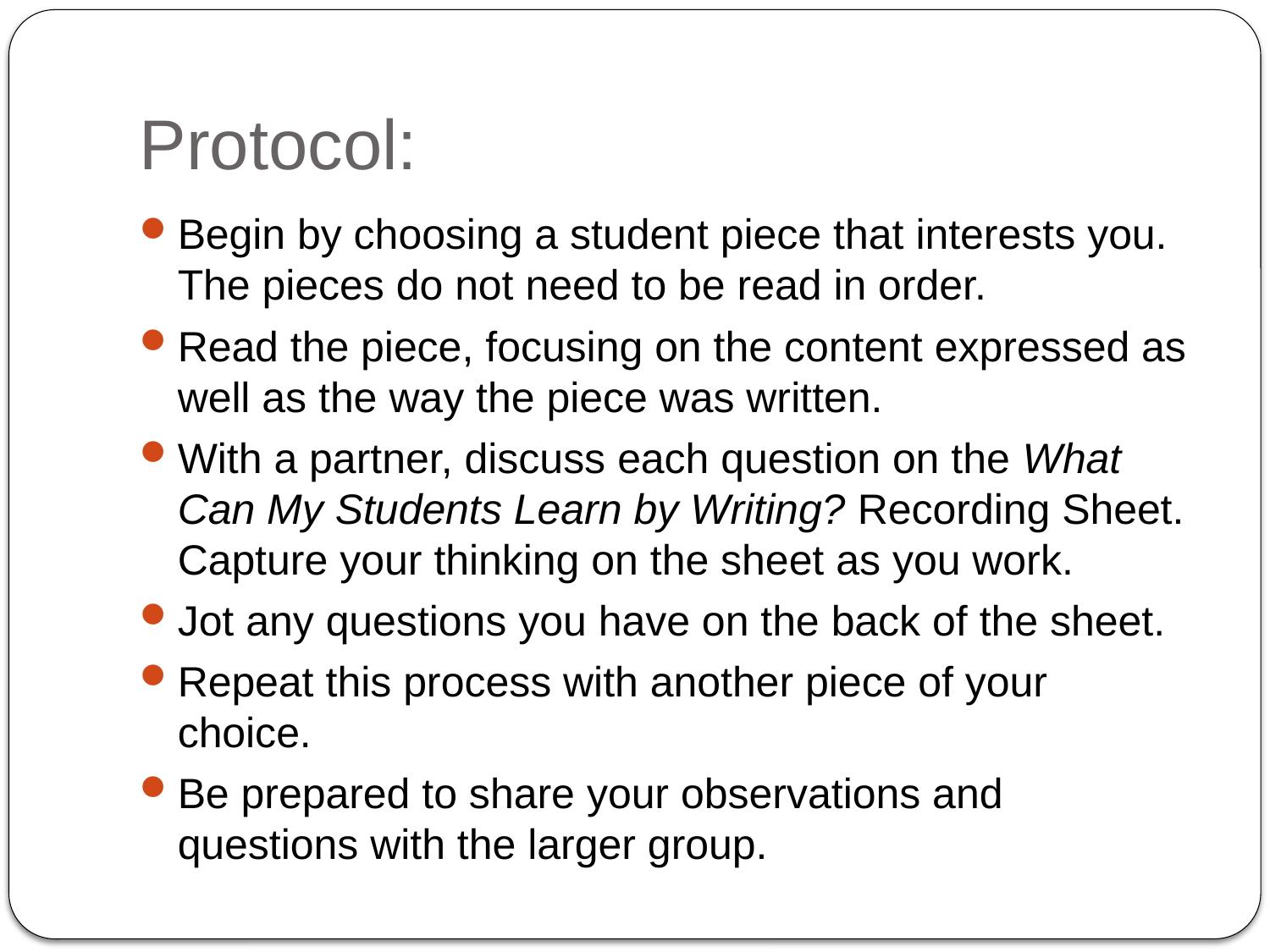

# Protocol:
Begin by choosing a student piece that interests you. The pieces do not need to be read in order.
Read the piece, focusing on the content expressed as well as the way the piece was written.
With a partner, discuss each question on the What Can My Students Learn by Writing? Recording Sheet. Capture your thinking on the sheet as you work.
Jot any questions you have on the back of the sheet.
Repeat this process with another piece of your choice.
Be prepared to share your observations and questions with the larger group.